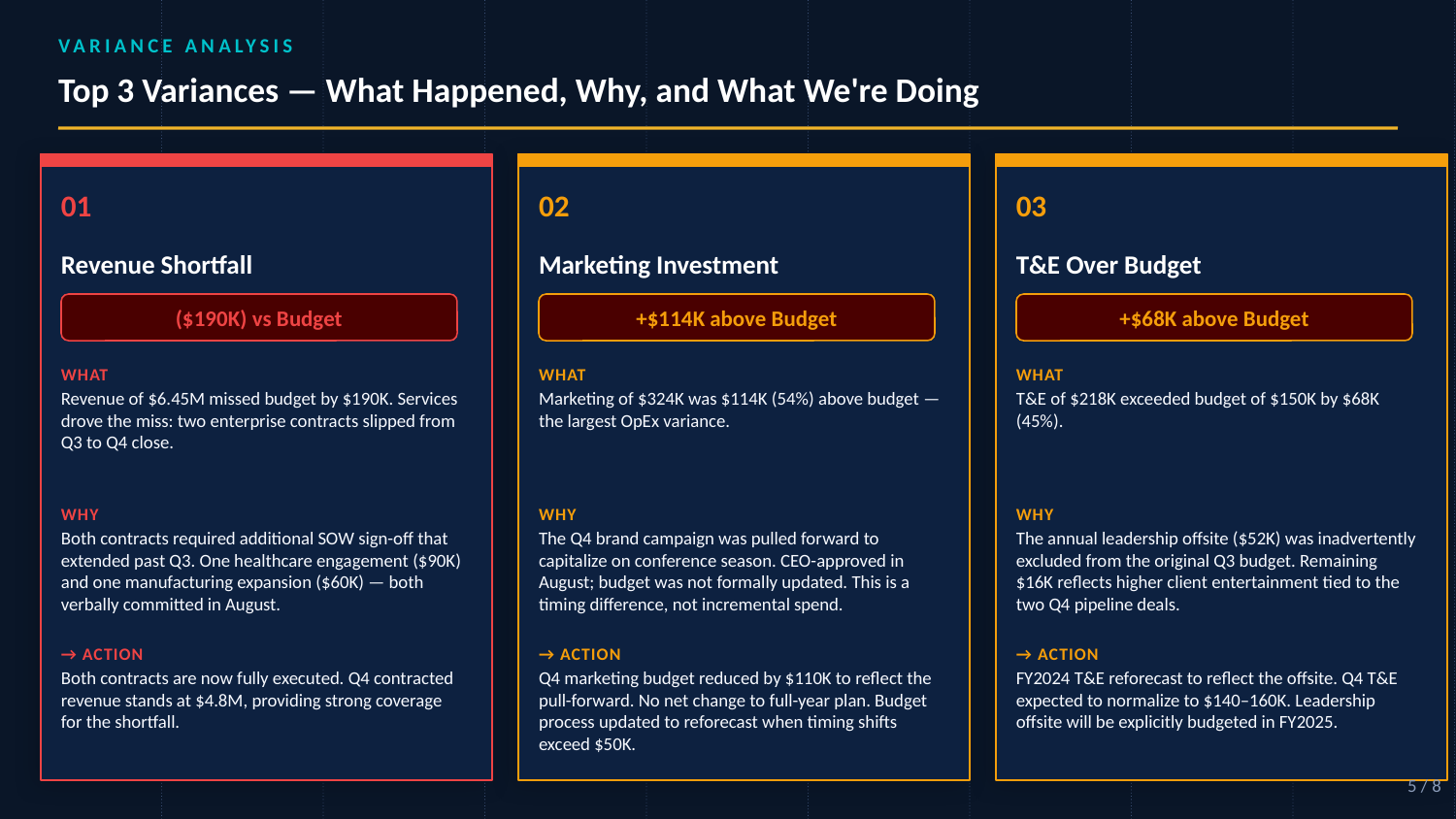

VARIANCE ANALYSIS
Top 3 Variances — What Happened, Why, and What We're Doing

01
02
03
Revenue Shortfall
Marketing Investment
T&E Over Budget

($190K) vs Budget

+$114K above Budget

+$68K above Budget
WHAT
WHAT
WHAT
Revenue of $6.45M missed budget by $190K. Services drove the miss: two enterprise contracts slipped from Q3 to Q4 close.
Marketing of $324K was $114K (54%) above budget — the largest OpEx variance.
T&E of $218K exceeded budget of $150K by $68K (45%).
WHY
WHY
WHY
Both contracts required additional SOW sign-off that extended past Q3. One healthcare engagement ($90K) and one manufacturing expansion ($60K) — both verbally committed in August.
The Q4 brand campaign was pulled forward to capitalize on conference season. CEO-approved in August; budget was not formally updated. This is a timing difference, not incremental spend.
The annual leadership offsite ($52K) was inadvertently excluded from the original Q3 budget. Remaining $16K reflects higher client entertainment tied to the two Q4 pipeline deals.
→ ACTION
→ ACTION
→ ACTION
Both contracts are now fully executed. Q4 contracted revenue stands at $4.8M, providing strong coverage for the shortfall.
Q4 marketing budget reduced by $110K to reflect the pull-forward. No net change to full-year plan. Budget process updated to reforecast when timing shifts exceed $50K.
FY2024 T&E reforecast to reflect the offsite. Q4 T&E expected to normalize to $140–160K. Leadership offsite will be explicitly budgeted in FY2025.
5 / 8